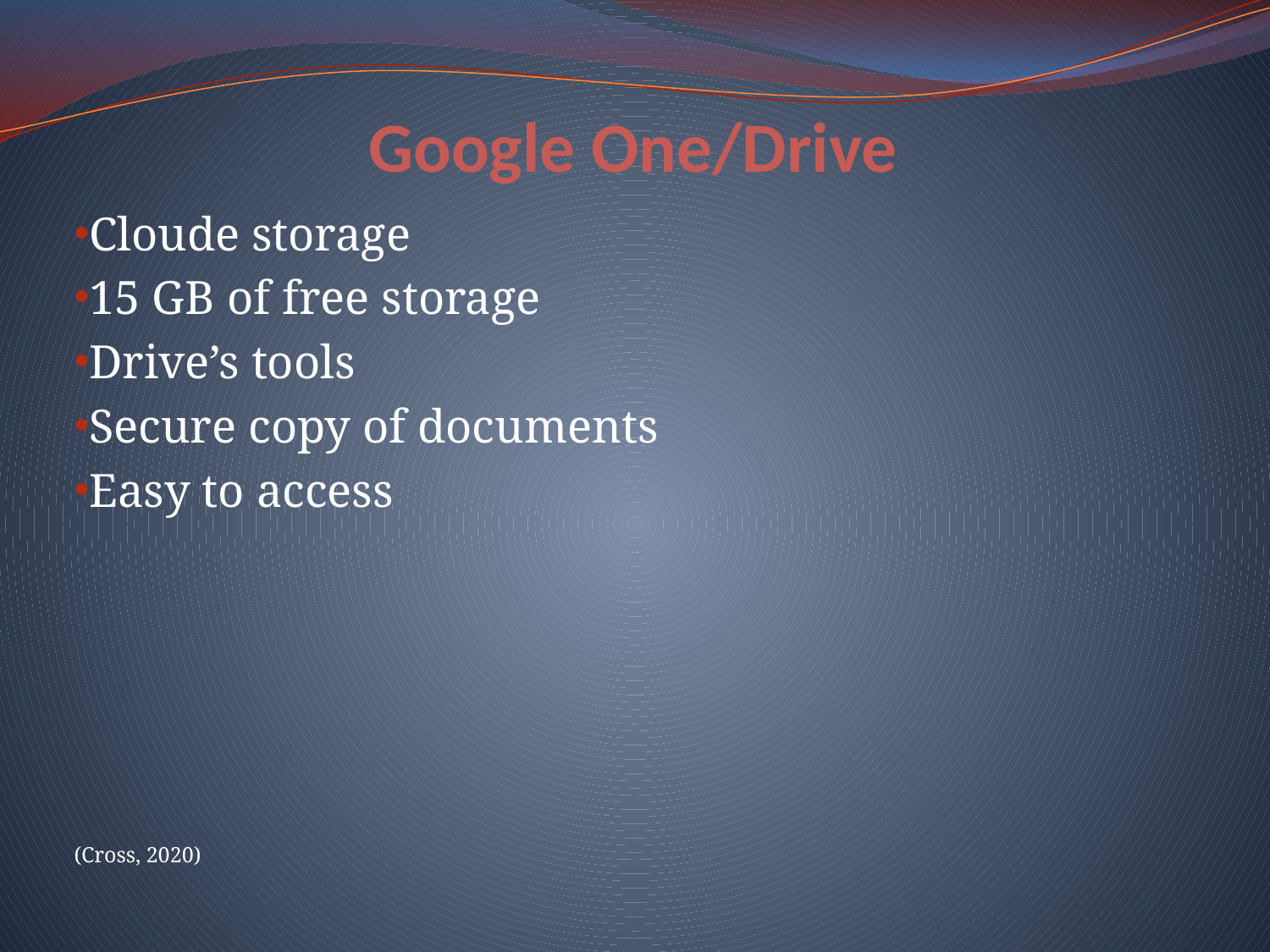

# Google One/Drive
Cloude storage
15 GB of free storage
Drive’s tools
Secure copy of documents
Easy to access

(Cross, 2020)